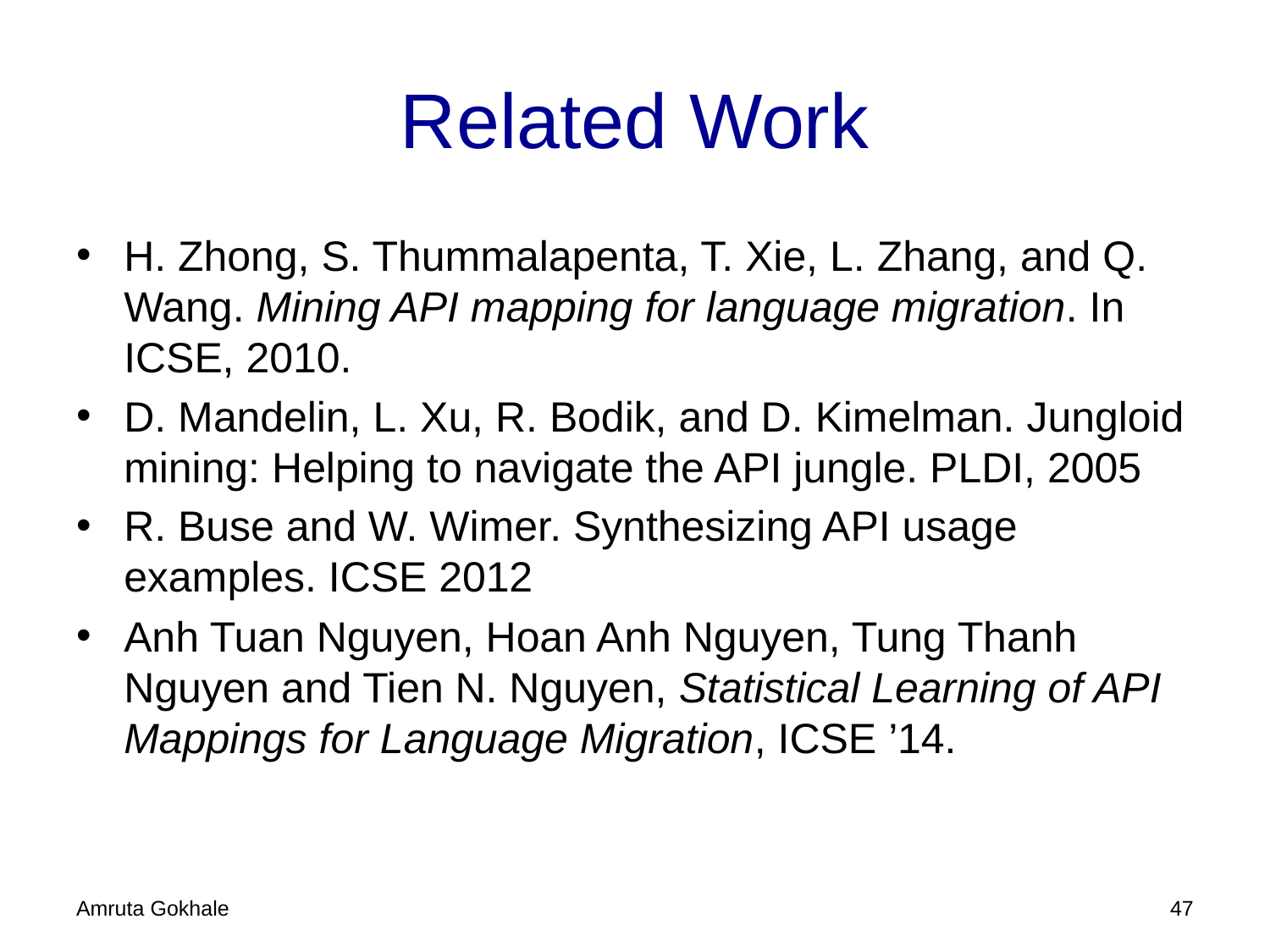

# Related Work
H. Zhong, S. Thummalapenta, T. Xie, L. Zhang, and Q. Wang. Mining API mapping for language migration. In ICSE, 2010.
D. Mandelin, L. Xu, R. Bodik, and D. Kimelman. Jungloid mining: Helping to navigate the API jungle. PLDI, 2005
R. Buse and W. Wimer. Synthesizing API usage examples. ICSE 2012
Anh Tuan Nguyen, Hoan Anh Nguyen, Tung Thanh Nguyen and Tien N. Nguyen, Statistical Learning of API Mappings for Language Migration, ICSE ’14.

Amruta Gokhale
47